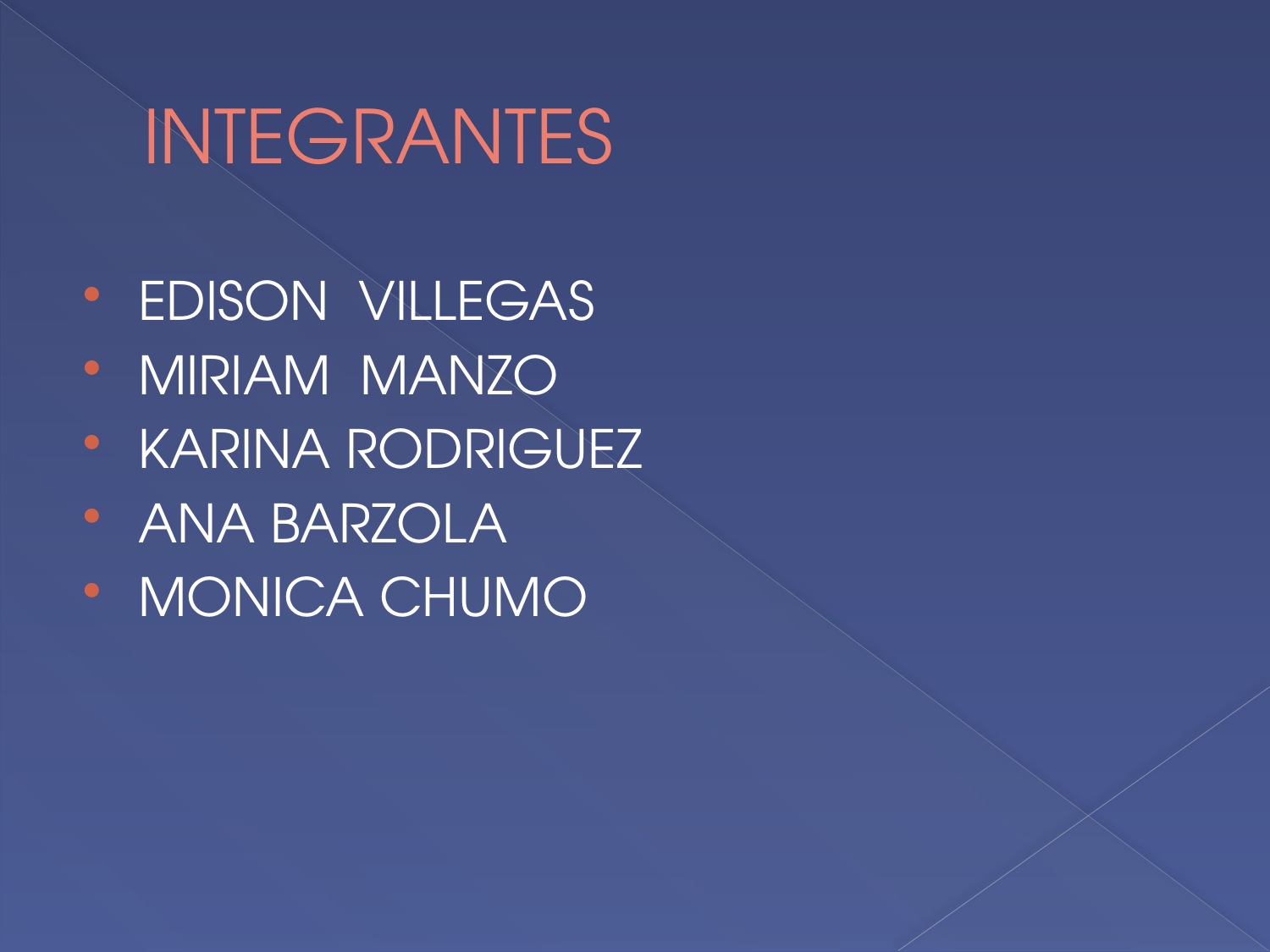

# INTEGRANTES
EDISON  VILLEGAS
MIRIAM  MANZO
KARINA RODRIGUEZ
ANA BARZOLA
MONICA CHUMO